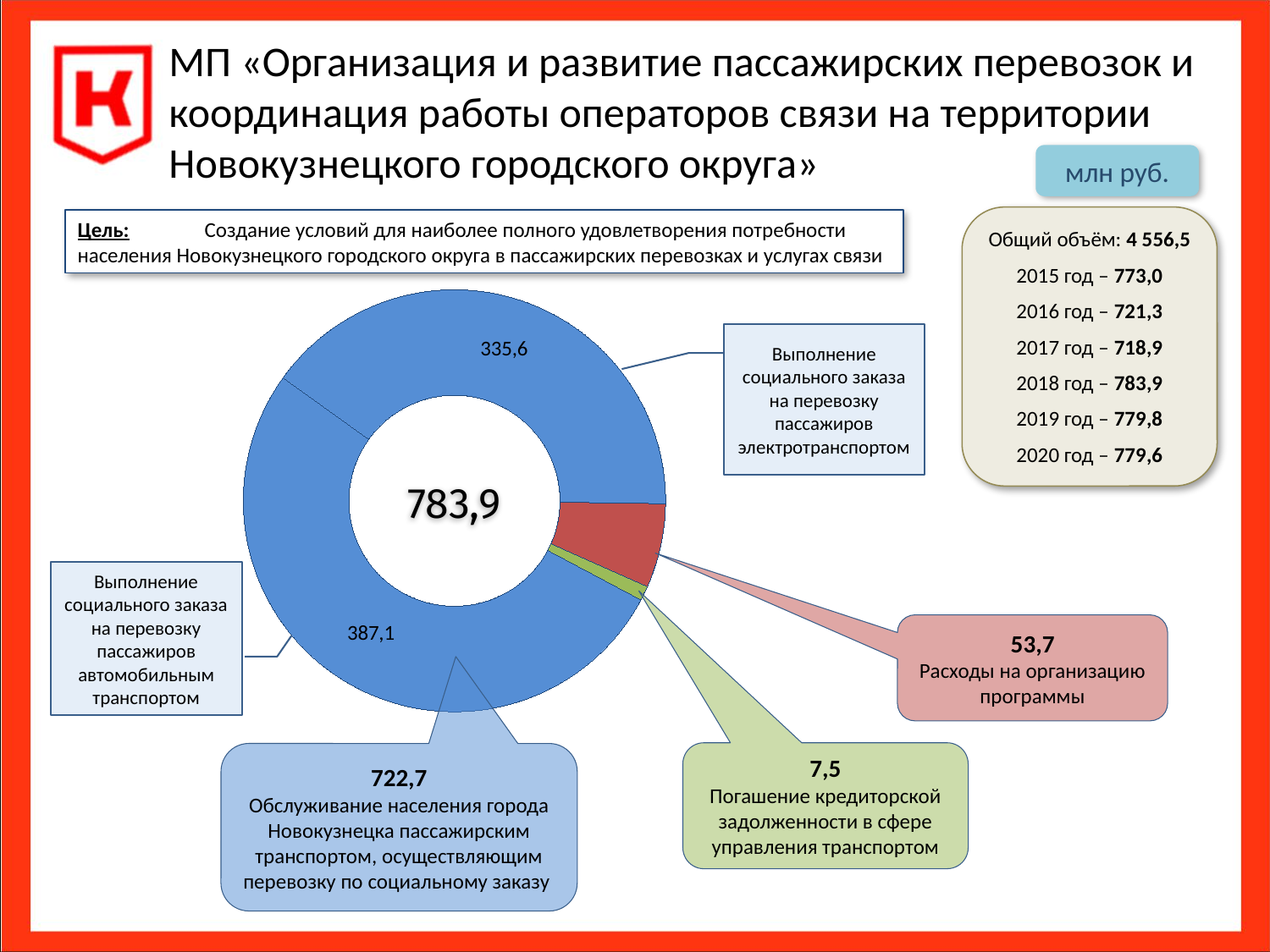

# МП «Организация и развитие пассажирских перевозок и координация работы операторов связи на территории Новокузнецкого городского округа»

млн руб.
Общий объём: 4 556,5
2015 год – 773,0
2016 год – 721,3
2017 год – 718,9
2018 год – 783,9
2019 год – 779,8
2020 год – 779,6
Цель:	Создание условий для наиболее полного удовлетворения потребности населения Новокузнецкого городского округа в пассажирских перевозках и услугах связи

### Chart

| Category | 1091,9 |
|---|---|
| Основное мероприятие "Выполнение социального заказа на перевозку пассажиров автомобильным транспортом" | 374.822 |
| Основное мероприятие "Выполнение социального заказа на перевозку пассажиров электротранспортом" | 289.84699999999964 |
| Расходы на организацию | 46.259 |
| Финансовое оздоровление сферы управления транспортом Новокузнецкого городского округа | 8.014000000000001 |
Выполнение социального заказа на перевозку пассажиров электротранспортом
783,9
Выполнение социального заказа на перевозку пассажиров автомобильным транспортом
53,7
Расходы на организацию программы
7,5
Погашение кредиторской задолженности в сфере управления транспортом
722,7
Обслуживание населения города Новокузнецка пассажирским транспортом, осуществляющим перевозку по социальному заказу
27